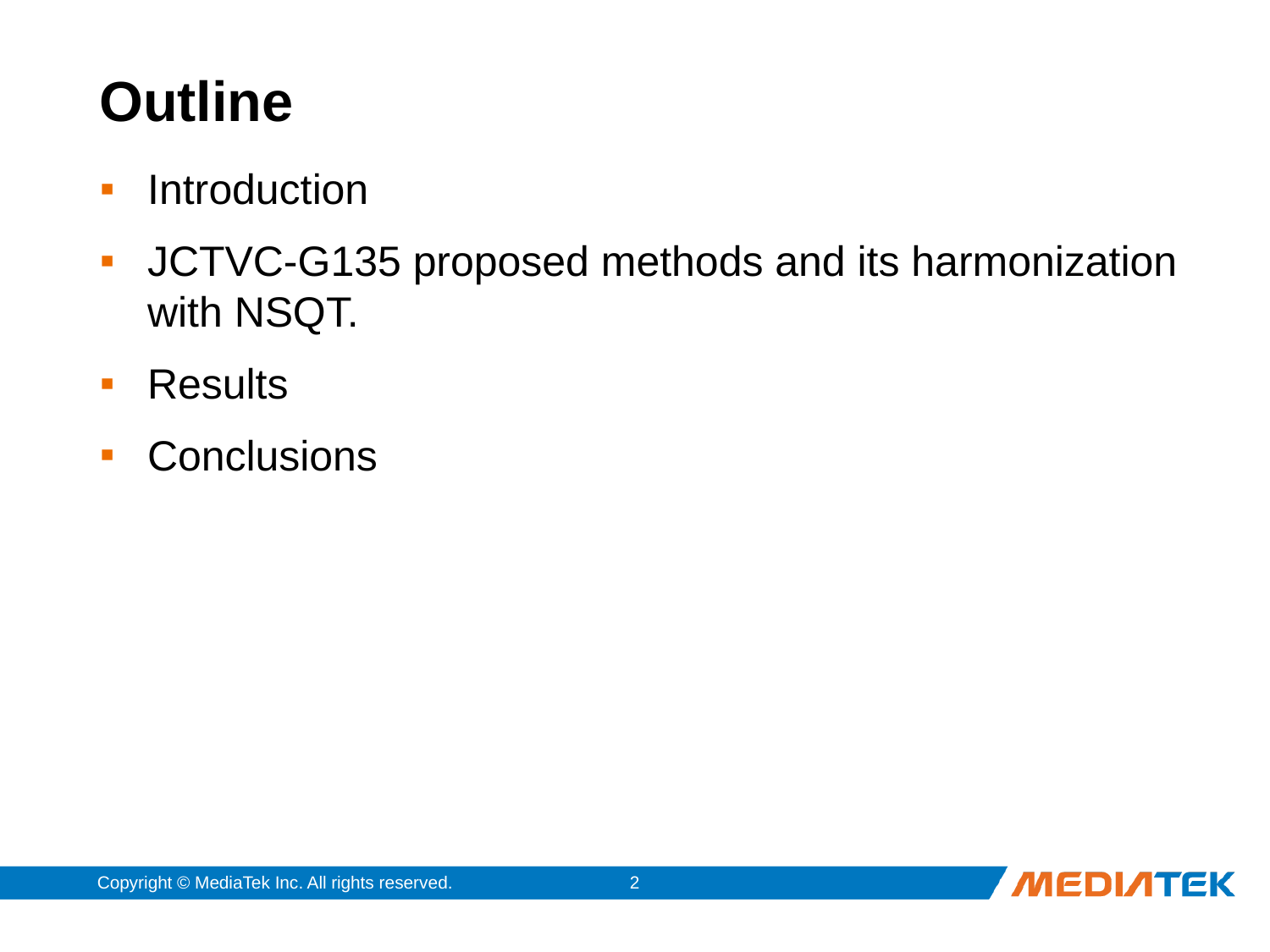

# Outline
Introduction
JCTVC-G135 proposed methods and its harmonization with NSQT.
Results
Conclusions
Copyright © MediaTek Inc. All rights reserved.
2